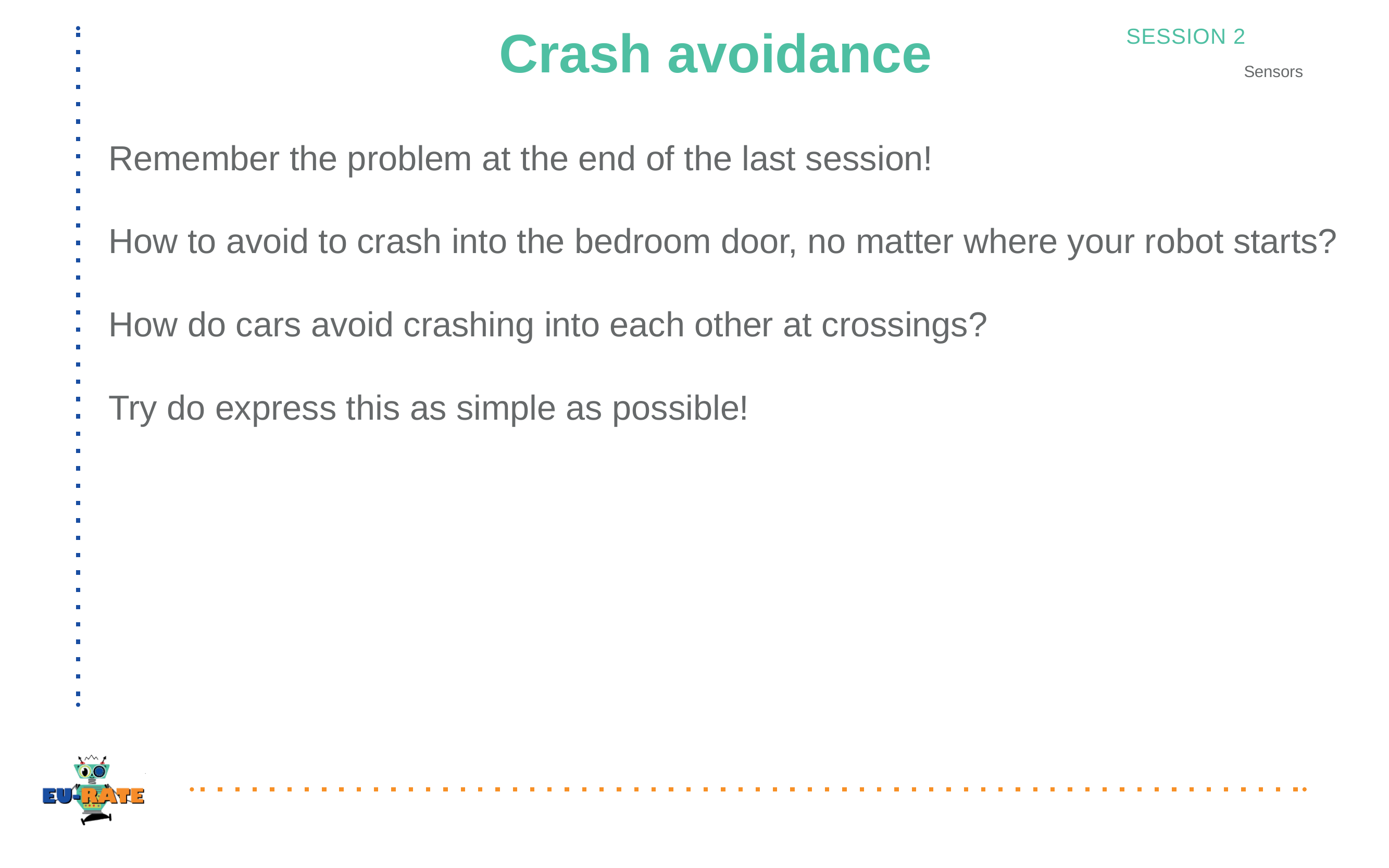

# Crash avoidance
SESSION 2
Sensors
Remember the problem at the end of the last session!

How to avoid to crash into the bedroom door, no matter where your robot starts?

How do cars avoid crashing into each other at crossings?

Try do express this as simple as possible!